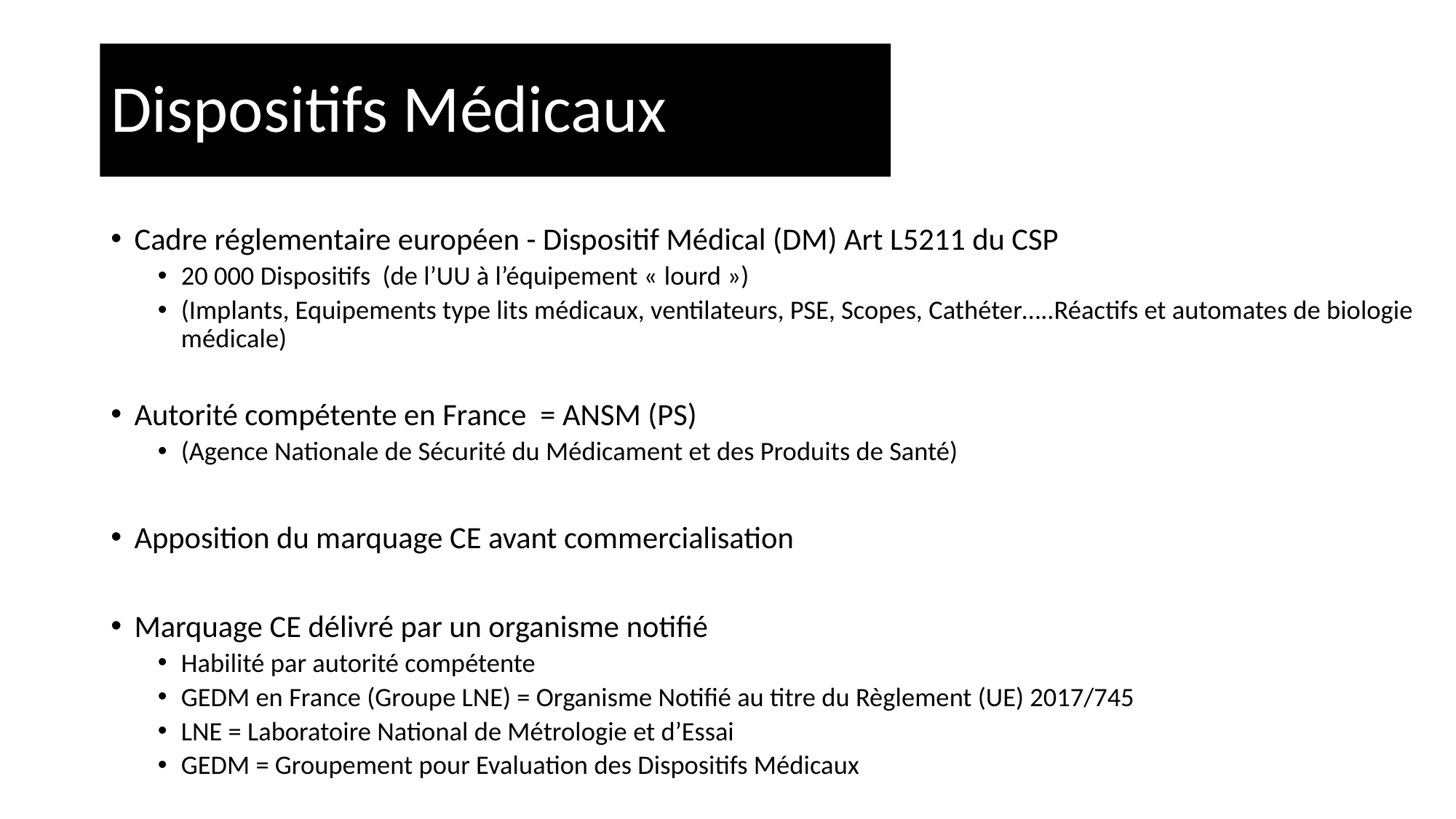

# Dispositifs Médicaux
Cadre réglementaire européen - Dispositif Médical (DM) Art L5211 du CSP
20 000 Dispositifs  (de l’UU à l’équipement « lourd »)
(Implants, Equipements type lits médicaux, ventilateurs, PSE, Scopes, Cathéter…..Réactifs et automates de biologie médicale)

Autorité compétente en France  = ANSM (PS)
(Agence Nationale de Sécurité du Médicament et des Produits de Santé)

Apposition du marquage CE avant commercialisation

Marquage CE délivré par un organisme notifié
Habilité par autorité compétente
GEDM en France (Groupe LNE) = Organisme Notifié au titre du Règlement (UE) 2017/745
LNE = Laboratoire National de Métrologie et d’Essai
GEDM = Groupement pour Evaluation des Dispositifs Médicaux